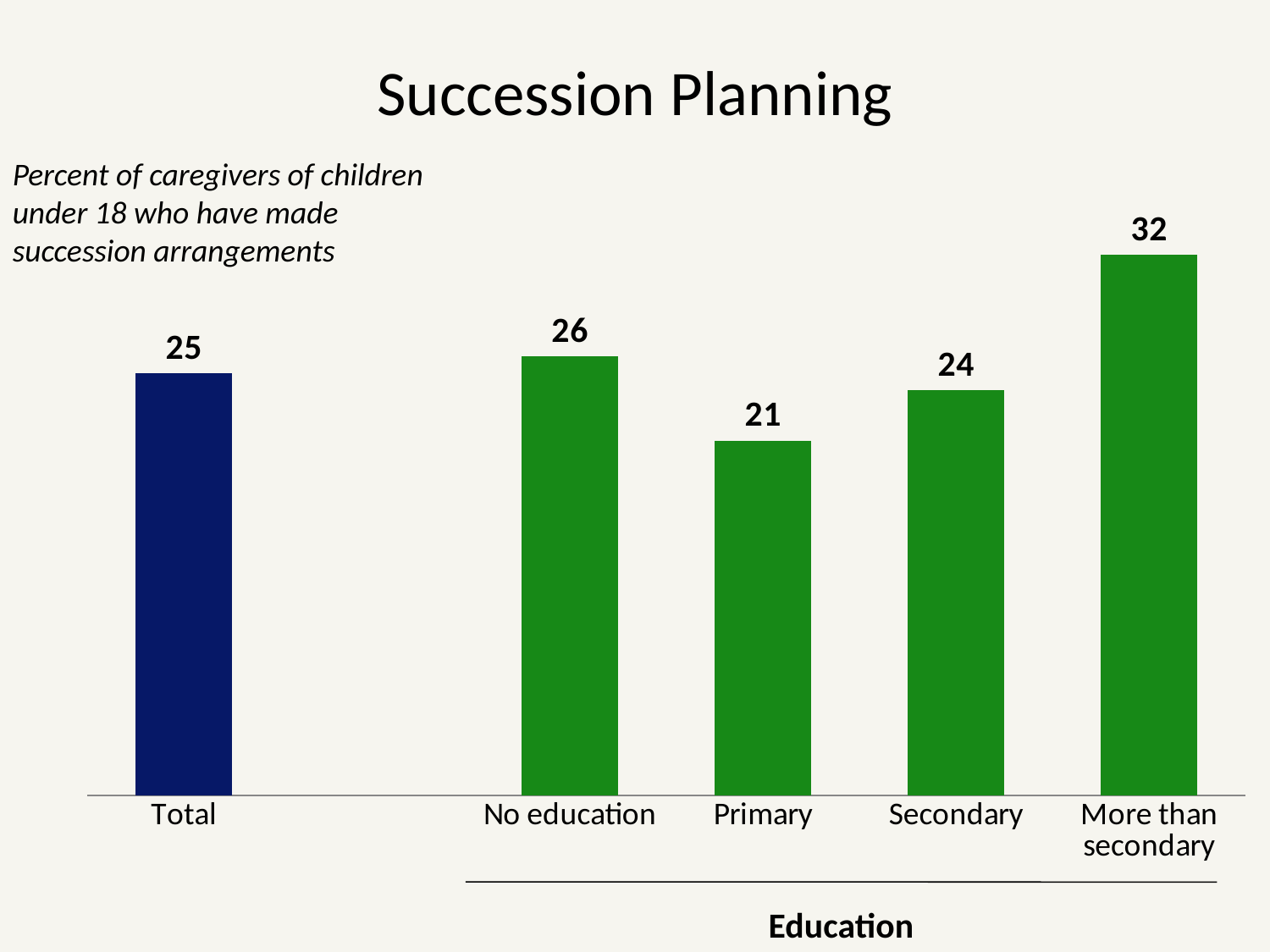

# Succession Planning
Percent of caregivers of children under 18 who have made succession arrangements

### Chart

| Category | Series 1 |
|---|---|
| Total | 25.0 |
|  | None |
| No education | 26.0 |
| Primary | 21.0 |
| Secondary | 24.0 |
| More than secondary | 32.0 |
Education